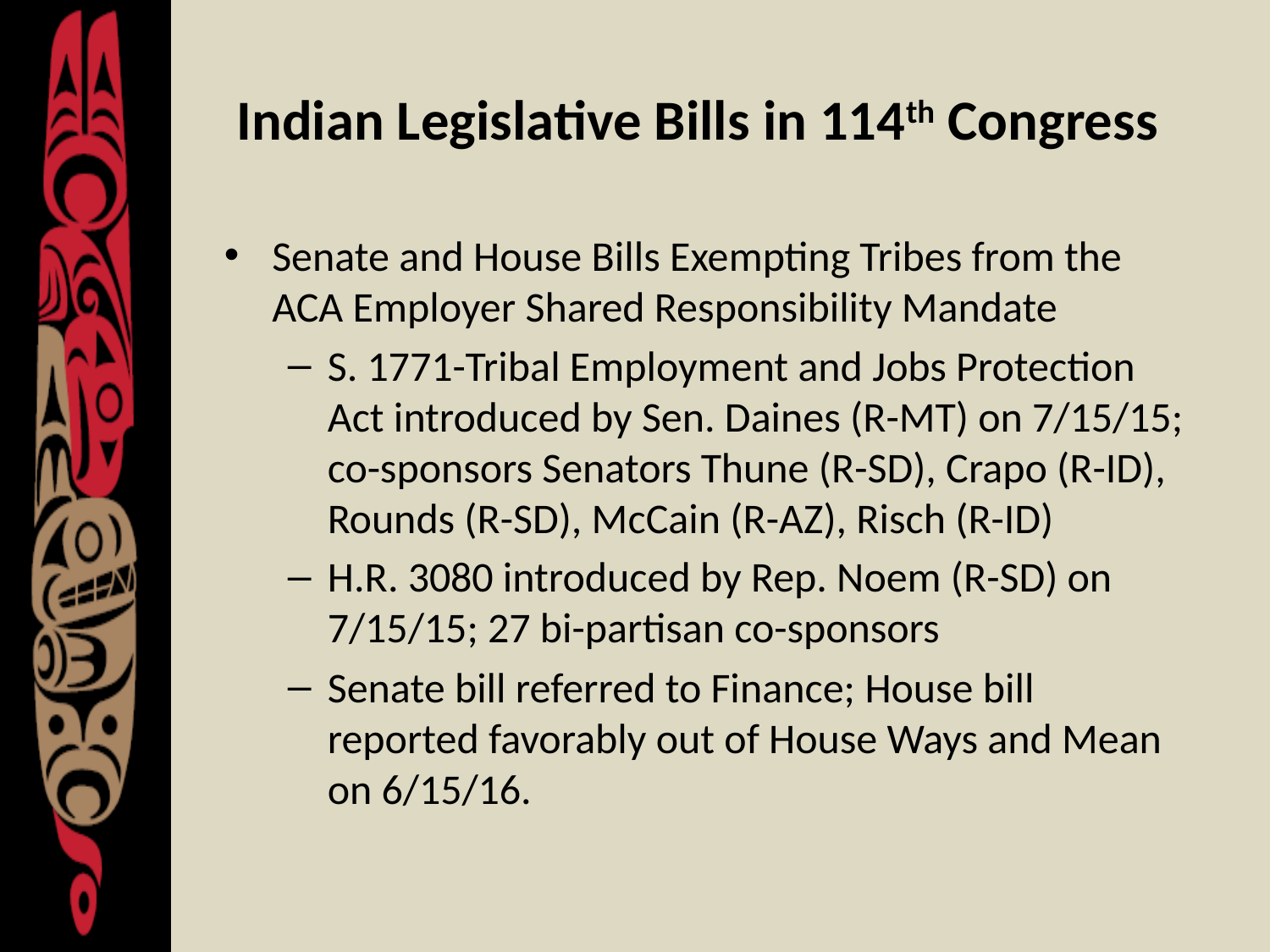

# Indian Legislative Bills in 114th Congress
Senate and House Bills Exempting Tribes from the ACA Employer Shared Responsibility Mandate
S. 1771-Tribal Employment and Jobs Protection Act introduced by Sen. Daines (R-MT) on 7/15/15; co-sponsors Senators Thune (R-SD), Crapo (R-ID), Rounds (R-SD), McCain (R-AZ), Risch (R-ID)
H.R. 3080 introduced by Rep. Noem (R-SD) on 7/15/15; 27 bi-partisan co-sponsors
Senate bill referred to Finance; House bill  reported favorably out of House Ways and Mean on 6/15/16.